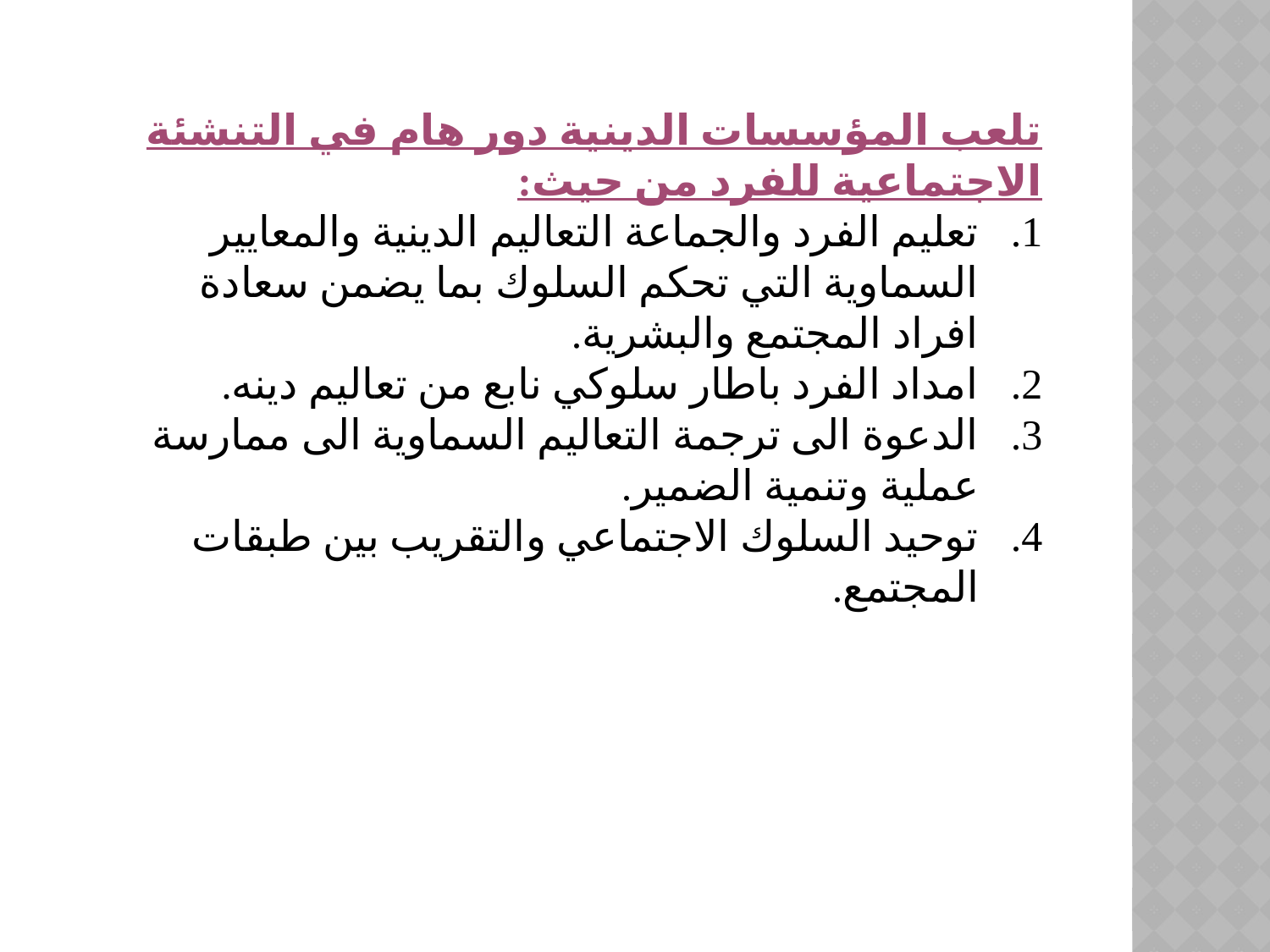

تلعب المؤسسات الدينية دور هام في التنشئة الاجتماعية للفرد من حيث:
تعليم الفرد والجماعة التعاليم الدينية والمعايير السماوية التي تحكم السلوك بما يضمن سعادة افراد المجتمع والبشرية.
امداد الفرد باطار سلوكي نابع من تعاليم دينه.
الدعوة الى ترجمة التعاليم السماوية الى ممارسة عملية وتنمية الضمير.
توحيد السلوك الاجتماعي والتقريب بين طبقات المجتمع.